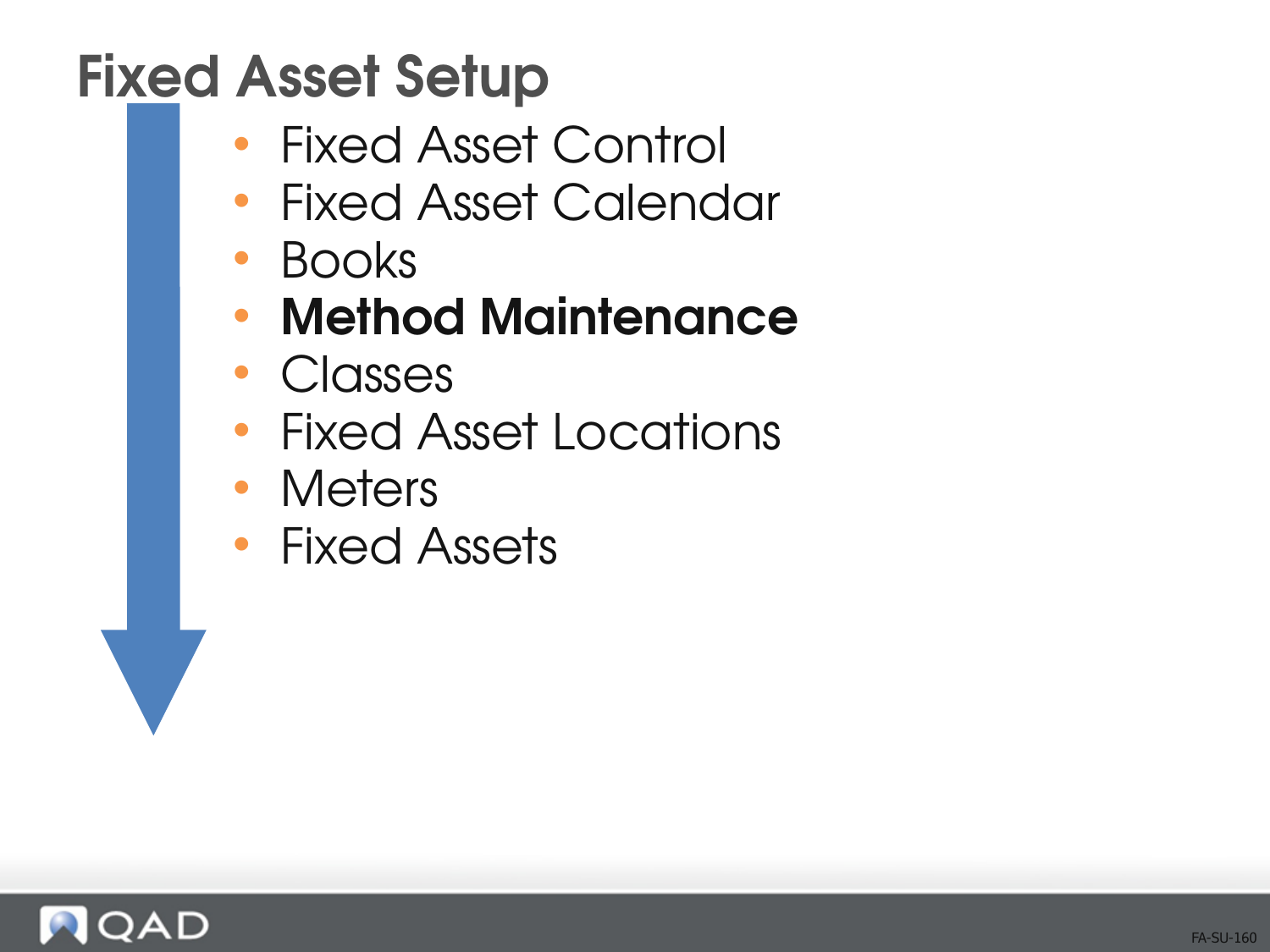

# Fixed Asset Setup

Fixed Asset Control
Fixed Asset Calendar
Books
Method Maintenance
Classes
Fixed Asset Locations
Meters
Fixed Assets

FA-SU-160